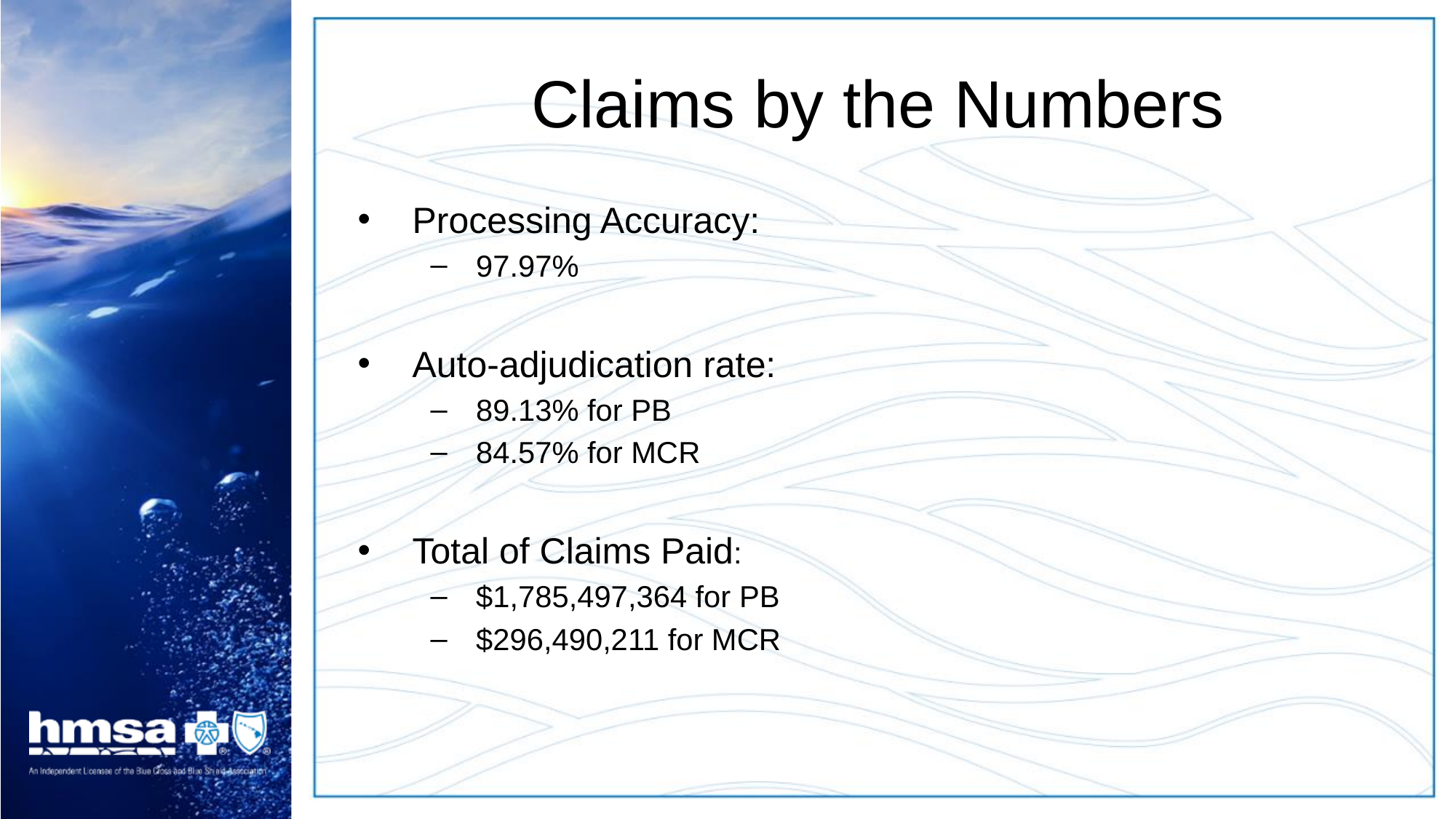

# Claims by the Numbers
Processing Accuracy:
97.97%

Auto-adjudication rate:
89.13% for PB
84.57% for MCR

Total of Claims Paid:
$1,785,497,364 for PB
$296,490,211 for MCR